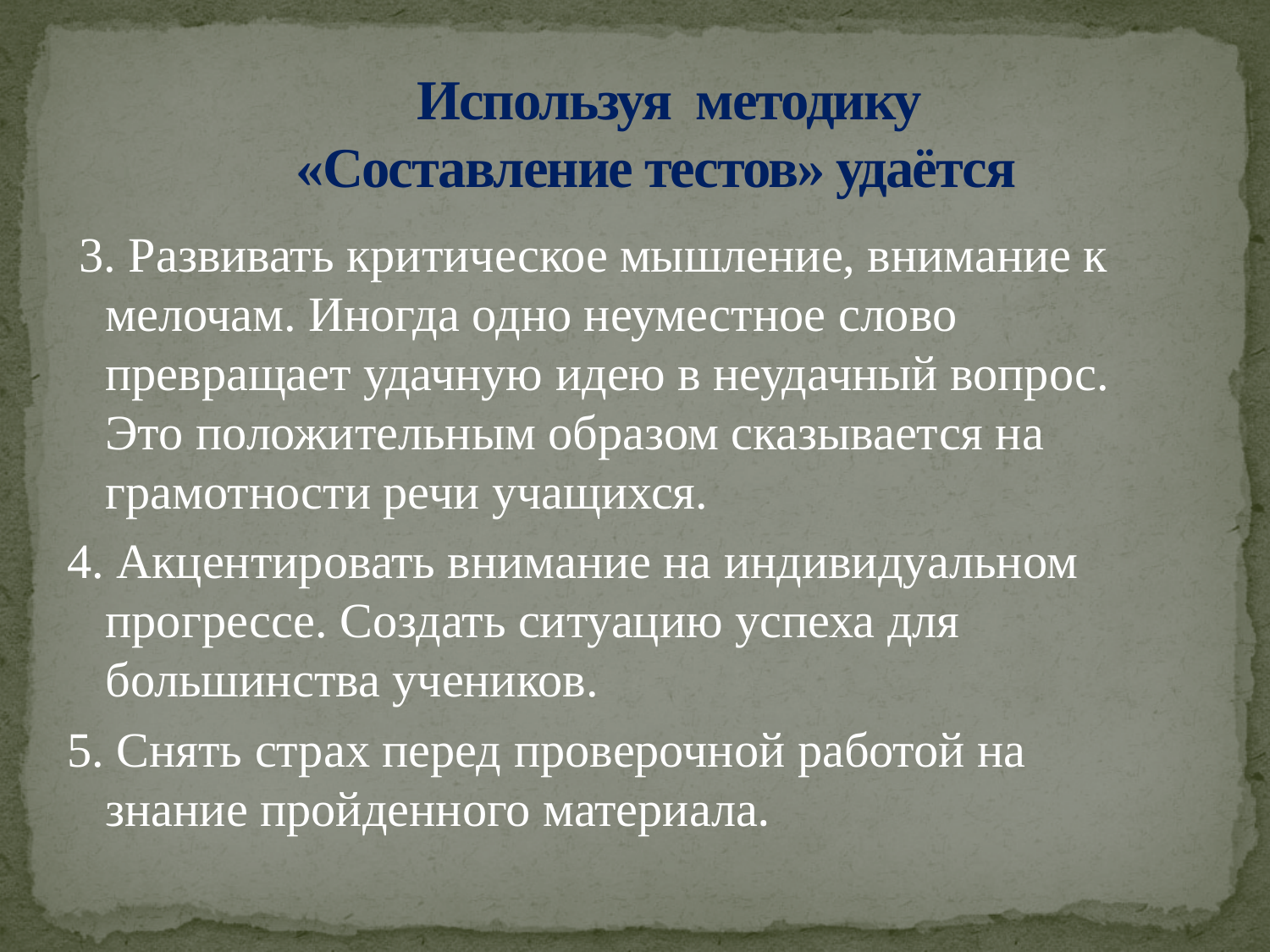

# Используя  методику «Составление тестов» удаётся
 3. Развивать критическое мышление, внимание к мелочам. Иногда одно неуместное слово превращает удачную идею в неудачный вопрос. Это положительным образом сказывается на грамотности речи учащихся.
4. Акцентировать внимание на индивидуальном прогрессе. Создать ситуацию успеха для большинства учеников.
5. Снять страх перед проверочной работой на знание пройденного материала.